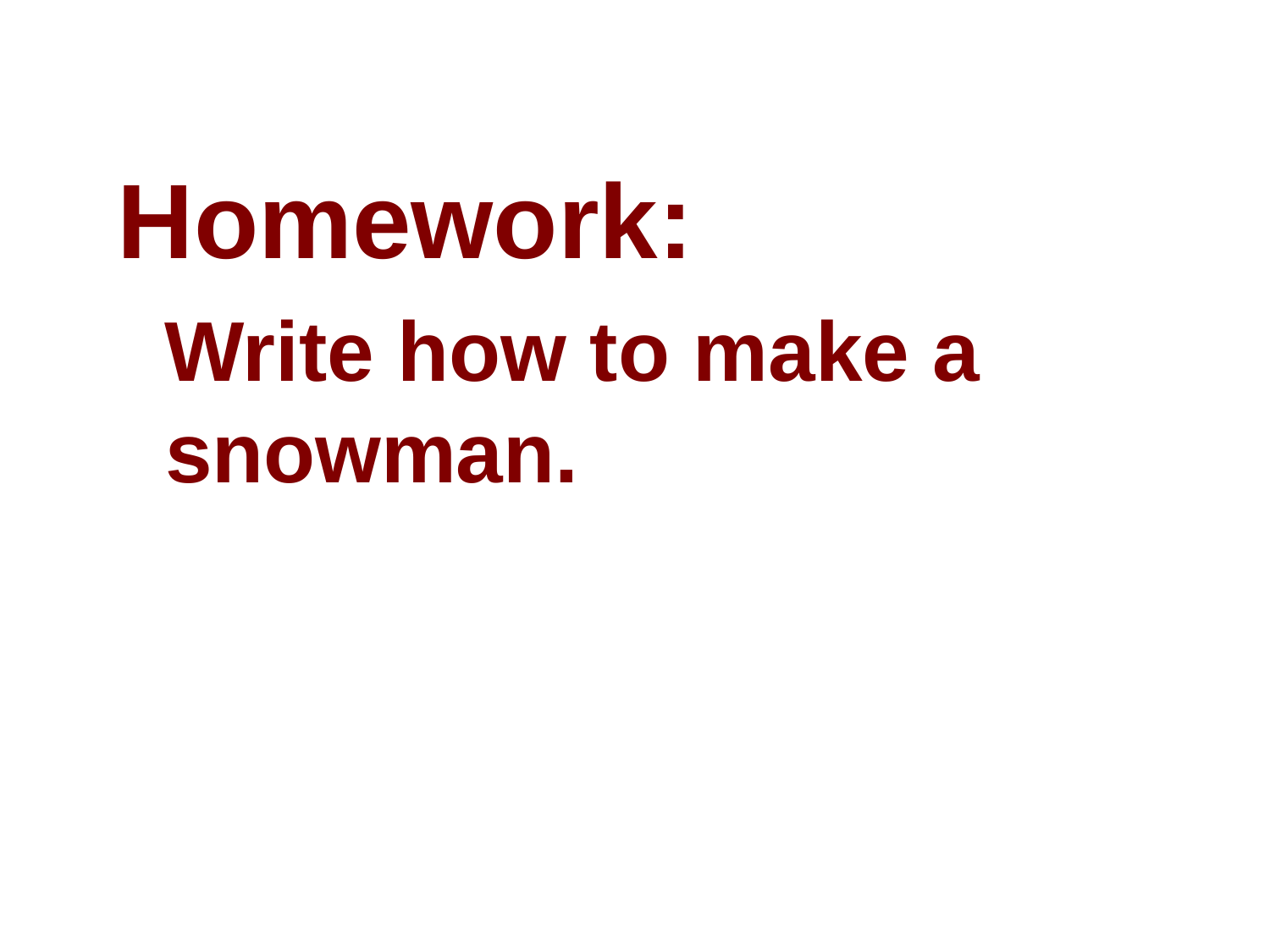

Homework:
  Write how to make a snowman.